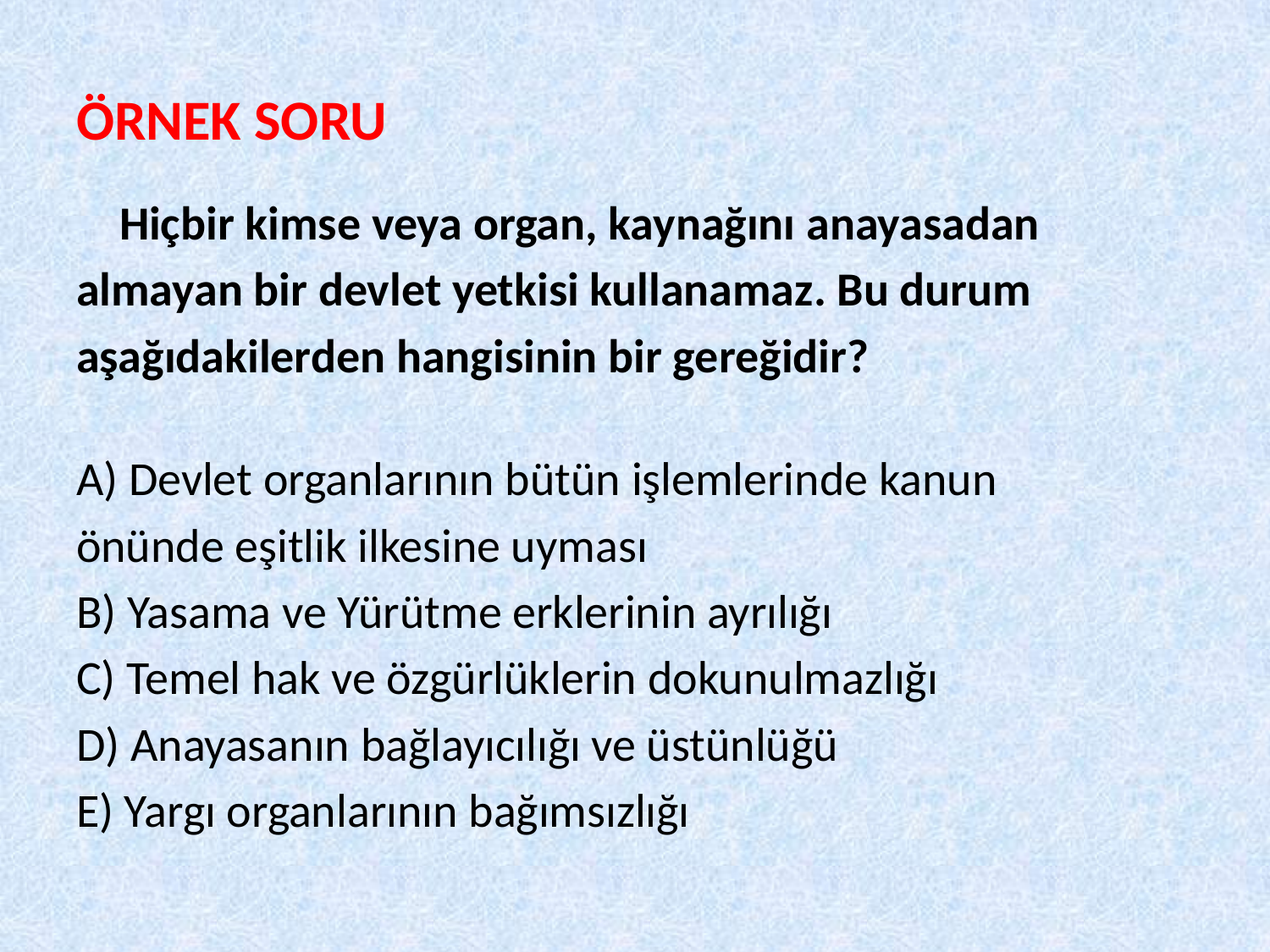

# ÖRNEK SORU
	Hiçbir kimse veya organ, kaynağını anayasadan
almayan bir devlet yetkisi kullanamaz. Bu durum
aşağıdakilerden hangisinin bir gereğidir?
A) Devlet organlarının bütün işlemlerinde kanun
önünde eşitlik ilkesine uyması
B) Yasama ve Yürütme erklerinin ayrılığı
C) Temel hak ve özgürlüklerin dokunulmazlığı
D) Anayasanın bağlayıcılığı ve üstünlüğü
E) Yargı organlarının bağımsızlığı